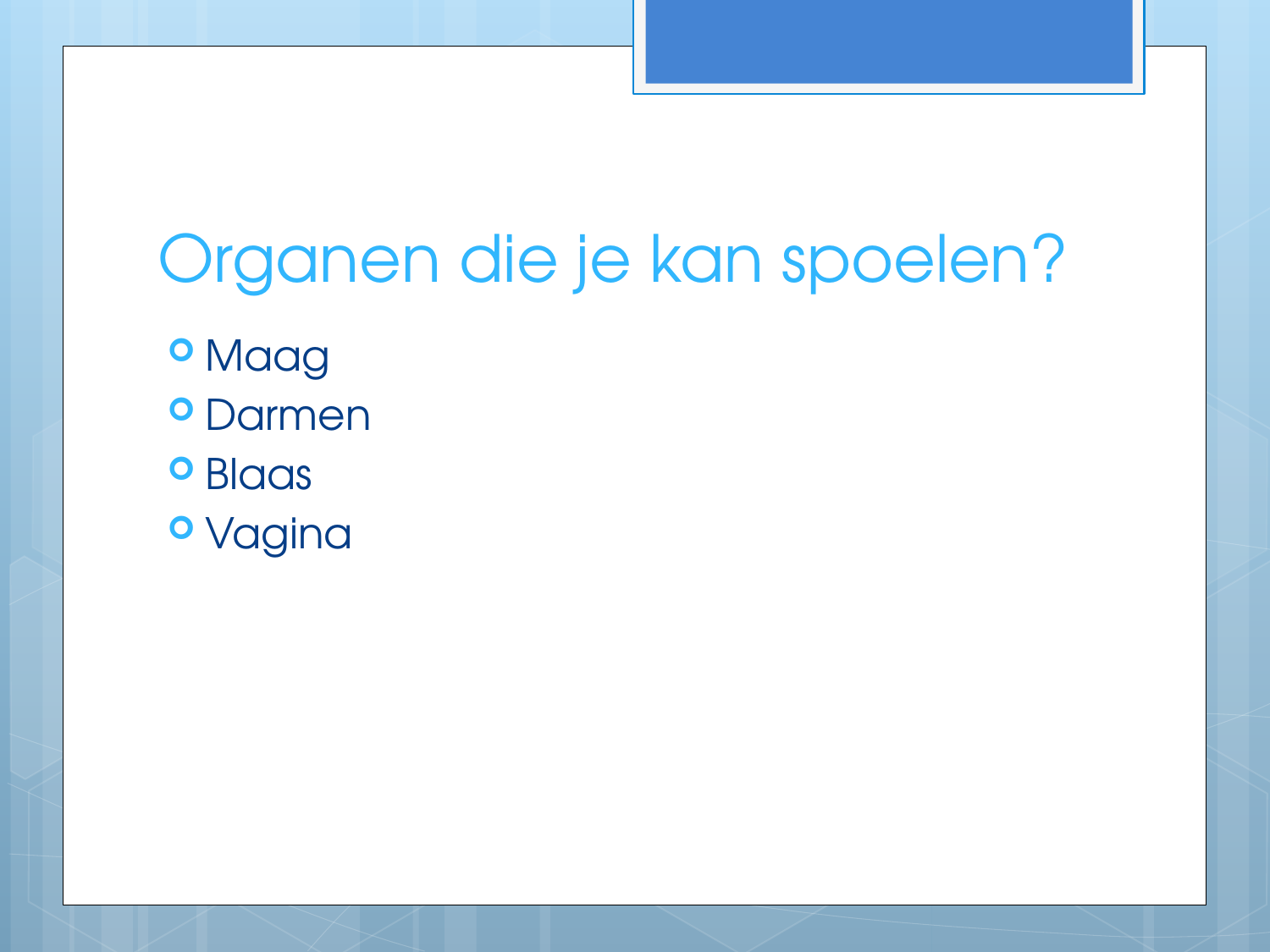

# Organen die je kan spoelen?
Maag
Darmen
Blaas
Vagina